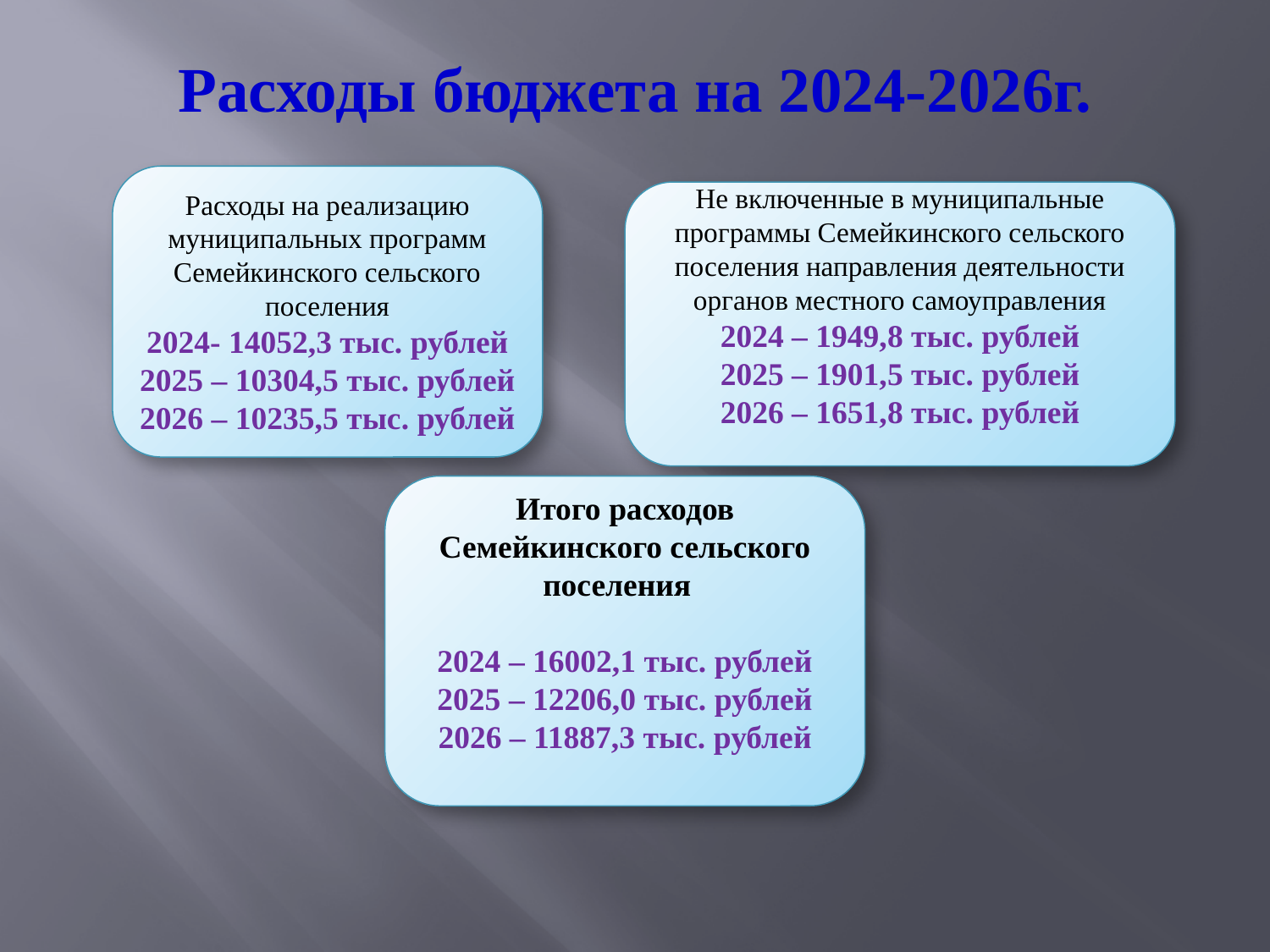

# Расходы бюджета на 2024-2026г.

Расходы на реализацию муниципальных программ Семейкинского сельского поселения
2024- 14052,3 тыс. рублей
2025 – 10304,5 тыс. рублей
2026 – 10235,5 тыс. рублей
Не включенные в муниципальные программы Семейкинского сельского поселения направления деятельности органов местного самоуправления
2024 – 1949,8 тыс. рублей
2025 – 1901,5 тыс. рублей
2026 – 1651,8 тыс. рублей

Итого расходов Семейкинского сельского поселения

2024 – 16002,1 тыс. рублей
2025 – 12206,0 тыс. рублей
2026 – 11887,3 тыс. рублей